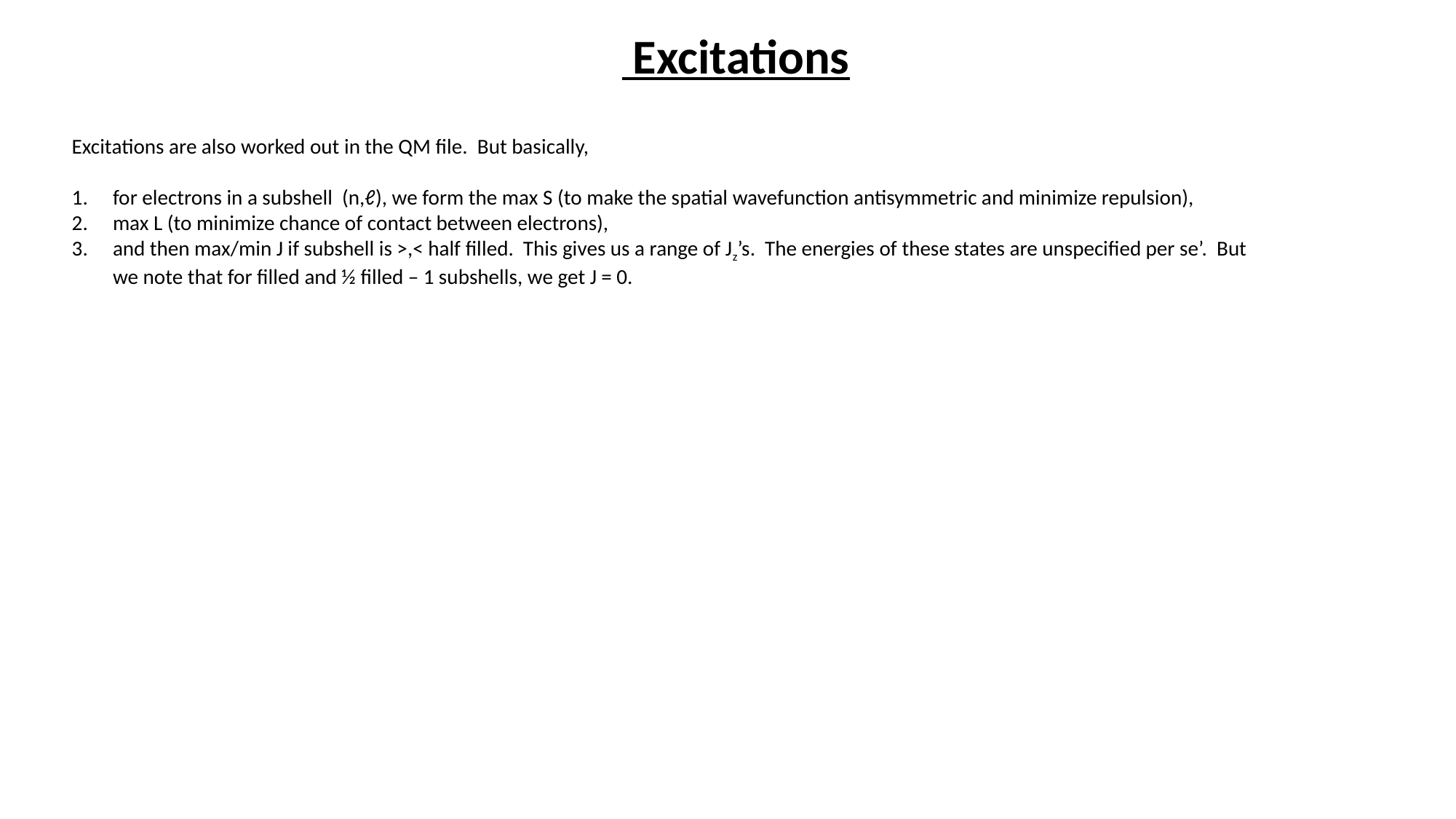

# Excitations
Excitations are also worked out in the QM file.  But basically,

for electrons in a subshell  (n,ℓ), we form the max S (to make the spatial wavefunction antisymmetric and minimize repulsion),
max L (to minimize chance of contact between electrons),
and then max/min J if subshell is >,< half filled.  This gives us a range of Jz’s.  The energies of these states are unspecified per se’.  But we note that for filled and ½ filled – 1 subshells, we get J = 0.